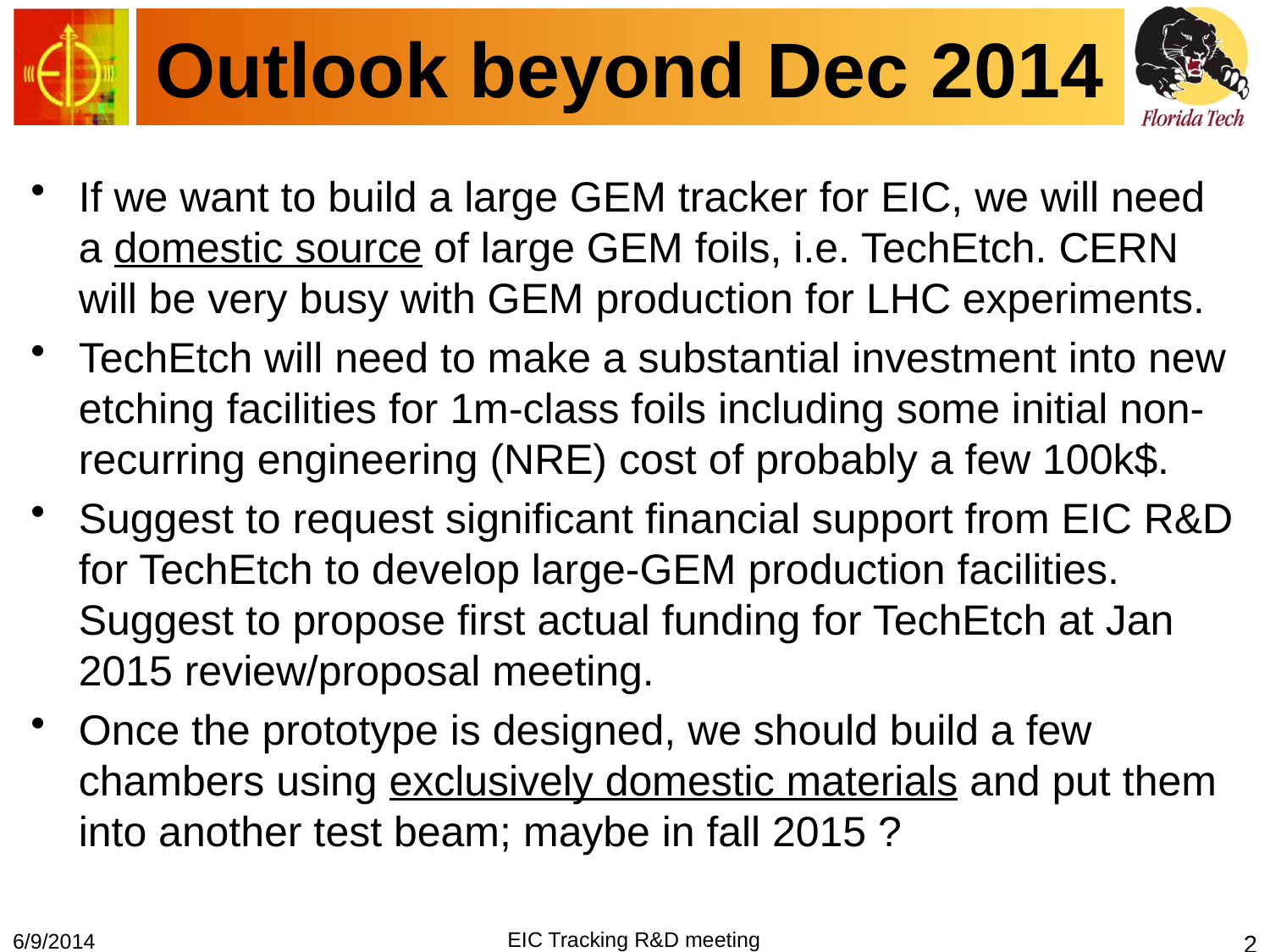

# Outlook beyond Dec 2014
If we want to build a large GEM tracker for EIC, we will need a domestic source of large GEM foils, i.e. TechEtch. CERN will be very busy with GEM production for LHC experiments.
TechEtch will need to make a substantial investment into new etching facilities for 1m-class foils including some initial non-recurring engineering (NRE) cost of probably a few 100k$.
Suggest to request significant financial support from EIC R&D for TechEtch to develop large-GEM production facilities. Suggest to propose first actual funding for TechEtch at Jan 2015 review/proposal meeting.
Once the prototype is designed, we should build a few chambers using exclusively domestic materials and put them into another test beam; maybe in fall 2015 ?

EIC Tracking R&D meeting
6/9/2014
2